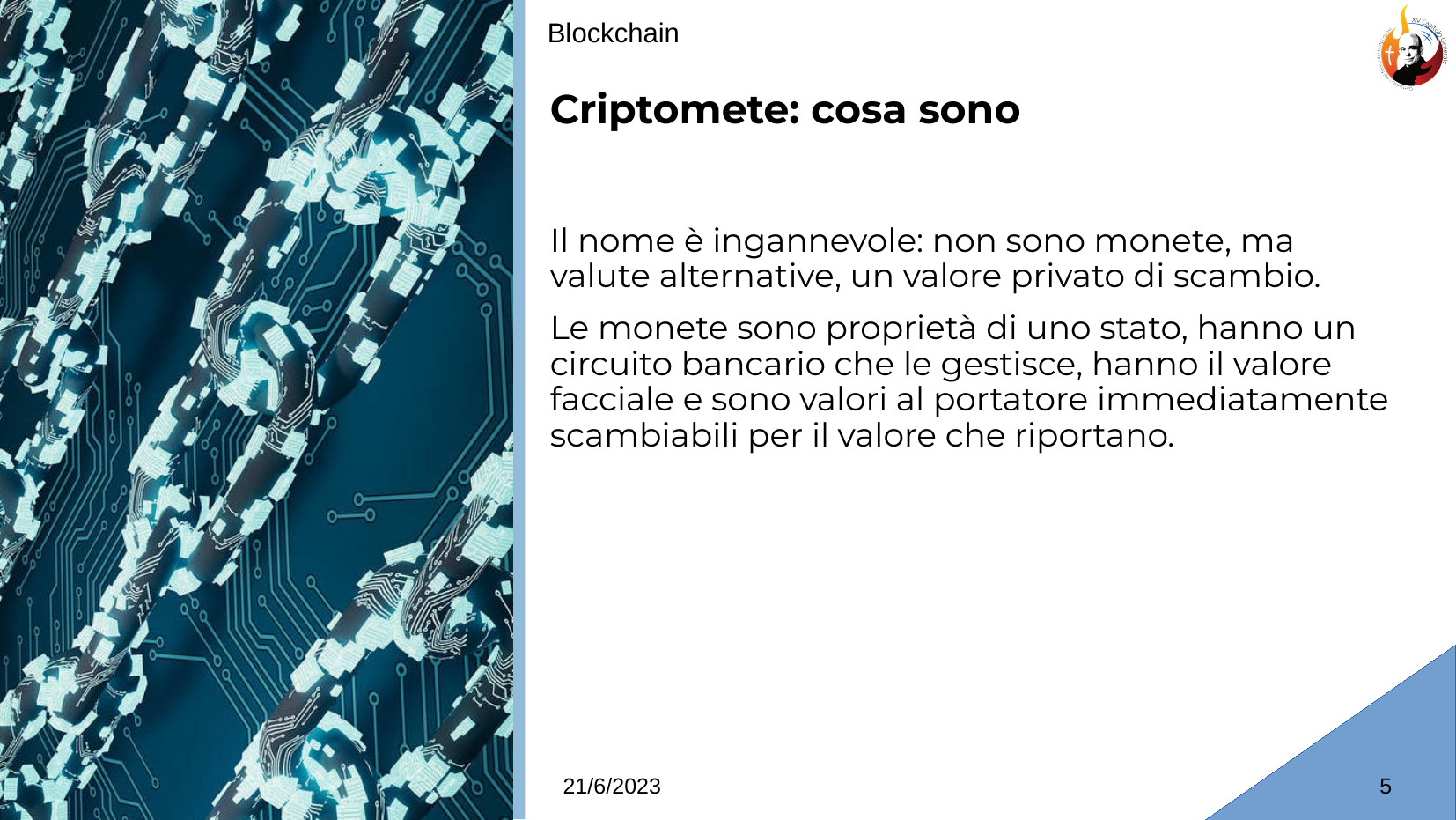

Blockchain
Criptomete: cosa sono
# Il nome è ingannevole: non sono monete, ma valute alternative, un valore privato di scambio.
Le monete sono proprietà di uno stato, hanno un circuito bancario che le gestisce, hanno il valore facciale e sono valori al portatore immediatamente scambiabili per il valore che riportano.